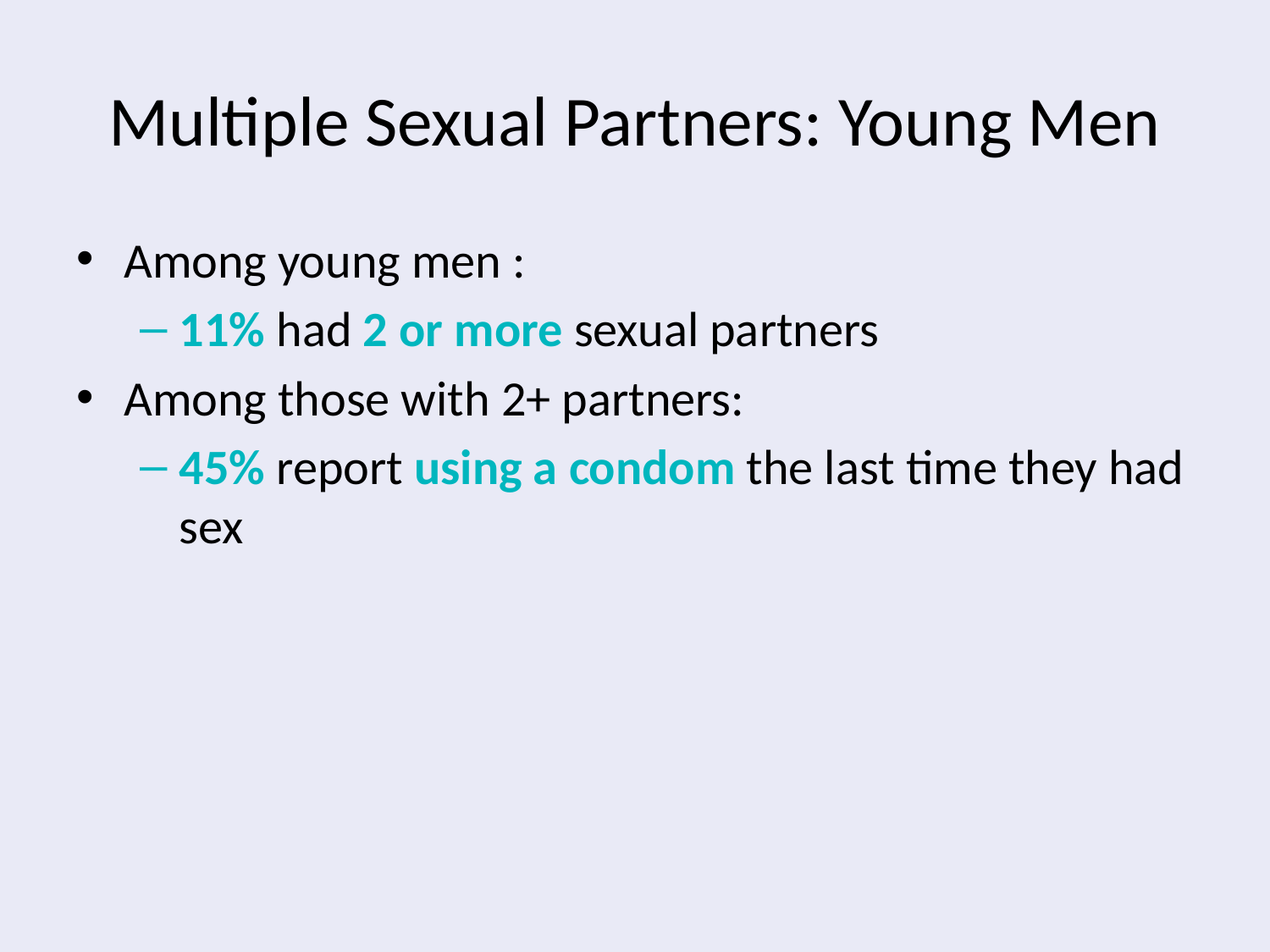

# Multiple Sexual Partners: Young Men
Among young men :
11% had 2 or more sexual partners
Among those with 2+ partners:
45% report using a condom the last time they had sex